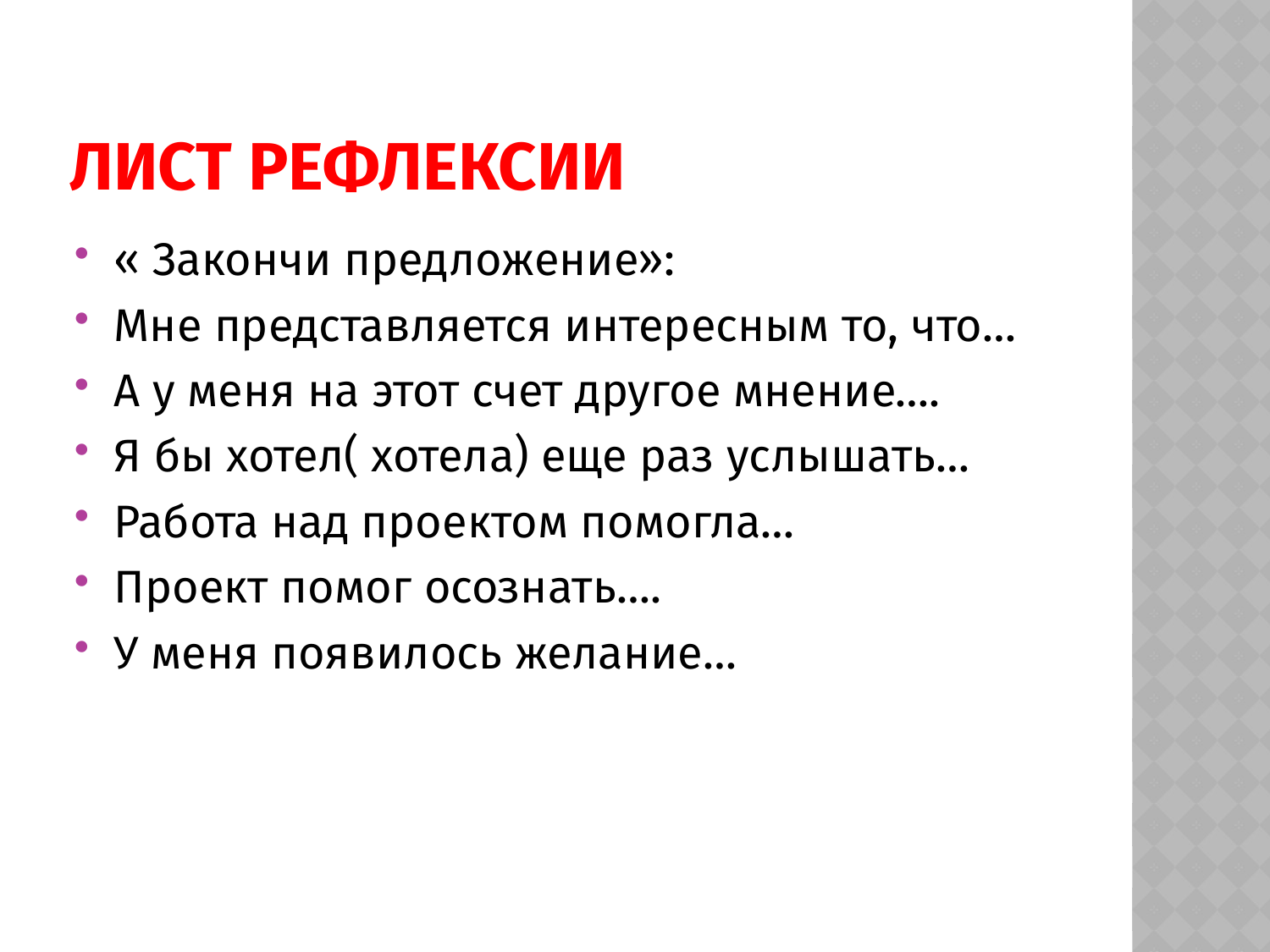

# Лист рефлексии
« Закончи предложение»:
Мне представляется интересным то, что…
А у меня на этот счет другое мнение….
Я бы хотел( хотела) еще раз услышать…
Работа над проектом помогла…
Проект помог осознать….
У меня появилось желание…